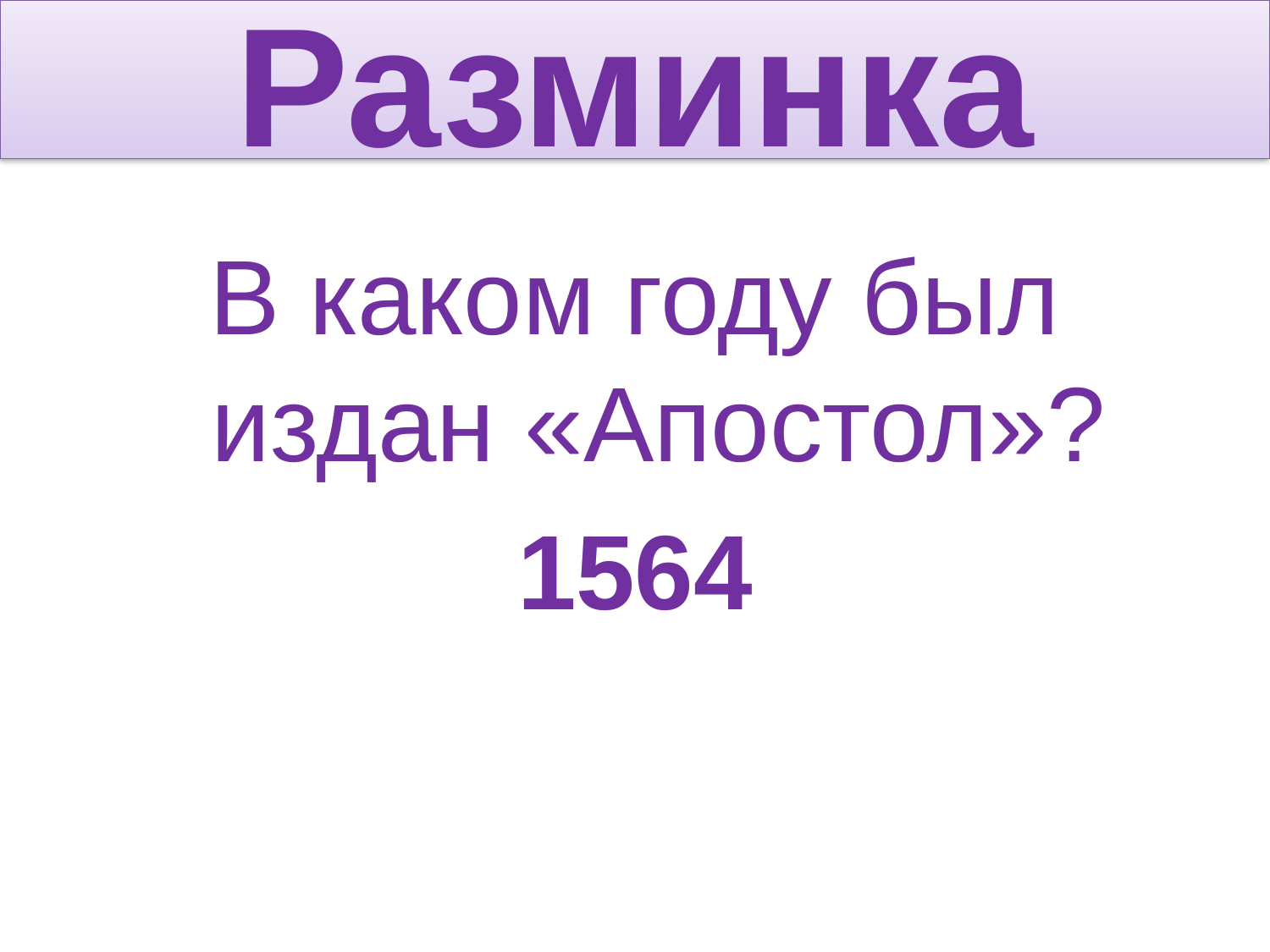

# Разминка
В каком году был издан «Апостол»?
1564